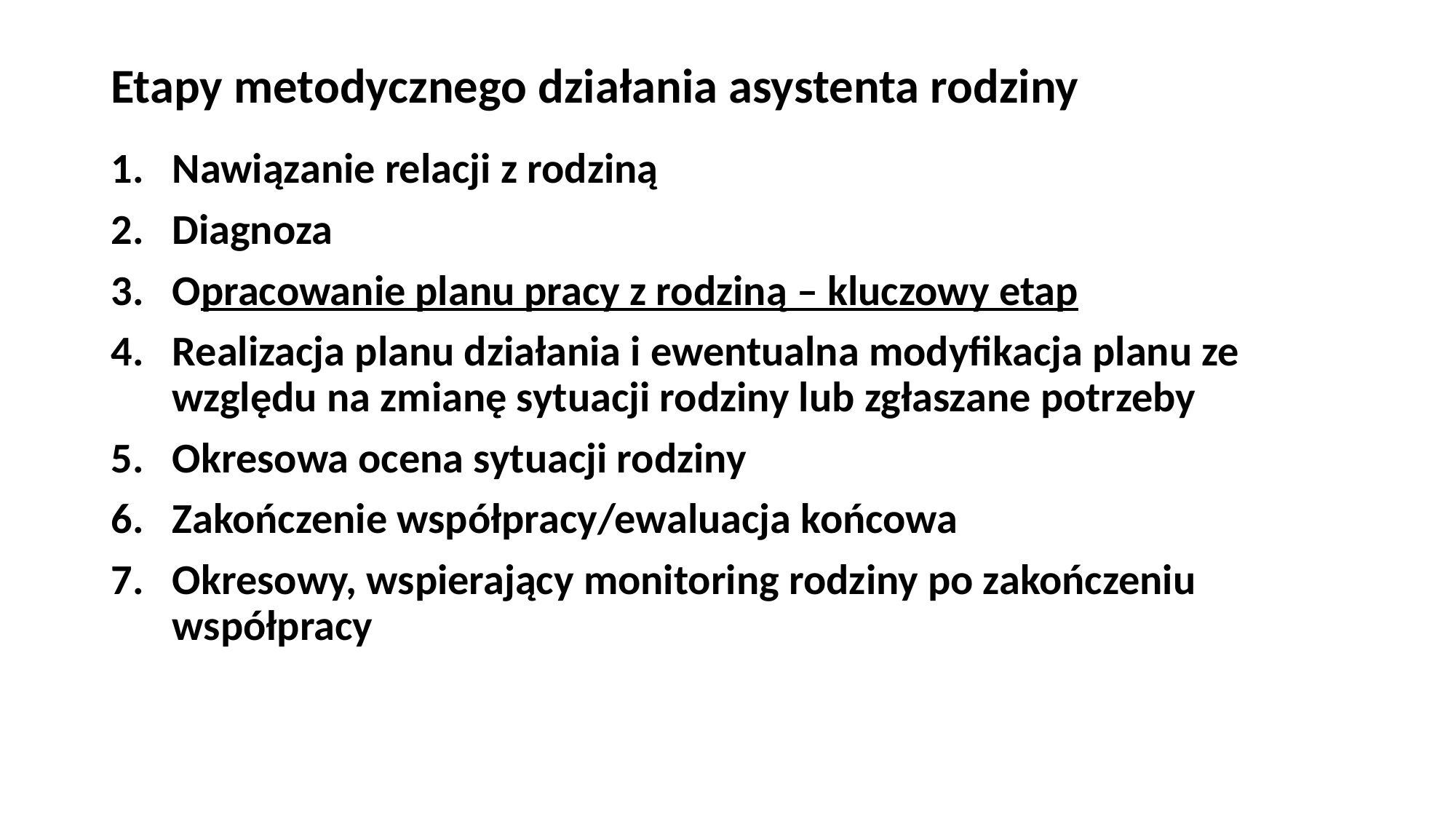

# Etapy metodycznego działania asystenta rodziny
Nawiązanie relacji z rodziną
Diagnoza
Opracowanie planu pracy z rodziną – kluczowy etap
Realizacja planu działania i ewentualna modyfikacja planu ze względu na zmianę sytuacji rodziny lub zgłaszane potrzeby
Okresowa ocena sytuacji rodziny
Zakończenie współpracy/ewaluacja końcowa
Okresowy, wspierający monitoring rodziny po zakończeniu współpracy